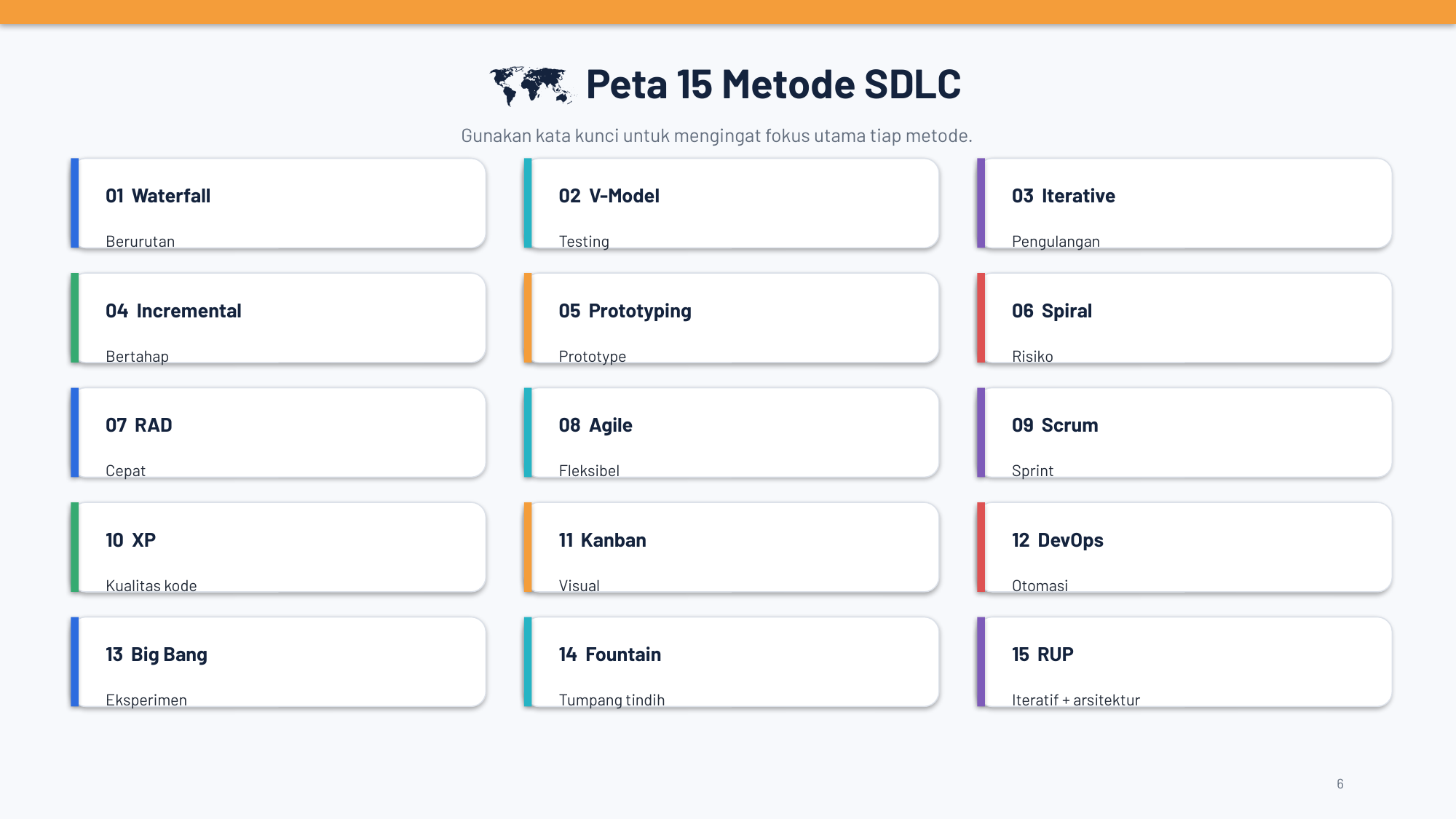

🗺️ Peta 15 Metode SDLC
Gunakan kata kunci untuk mengingat fokus utama tiap metode.

01  Waterfall
02  V-Model
03  Iterative
Berurutan
Testing
Pengulangan

04  Incremental
05  Prototyping
06  Spiral
Bertahap
Prototype
Risiko

07  RAD
08  Agile
09  Scrum
Cepat
Fleksibel
Sprint

10  XP
11  Kanban
12  DevOps
Kualitas kode
Visual
Otomasi

13  Big Bang
14  Fountain
15  RUP
Eksperimen
Tumpang tindih
Iteratif + arsitektur
6